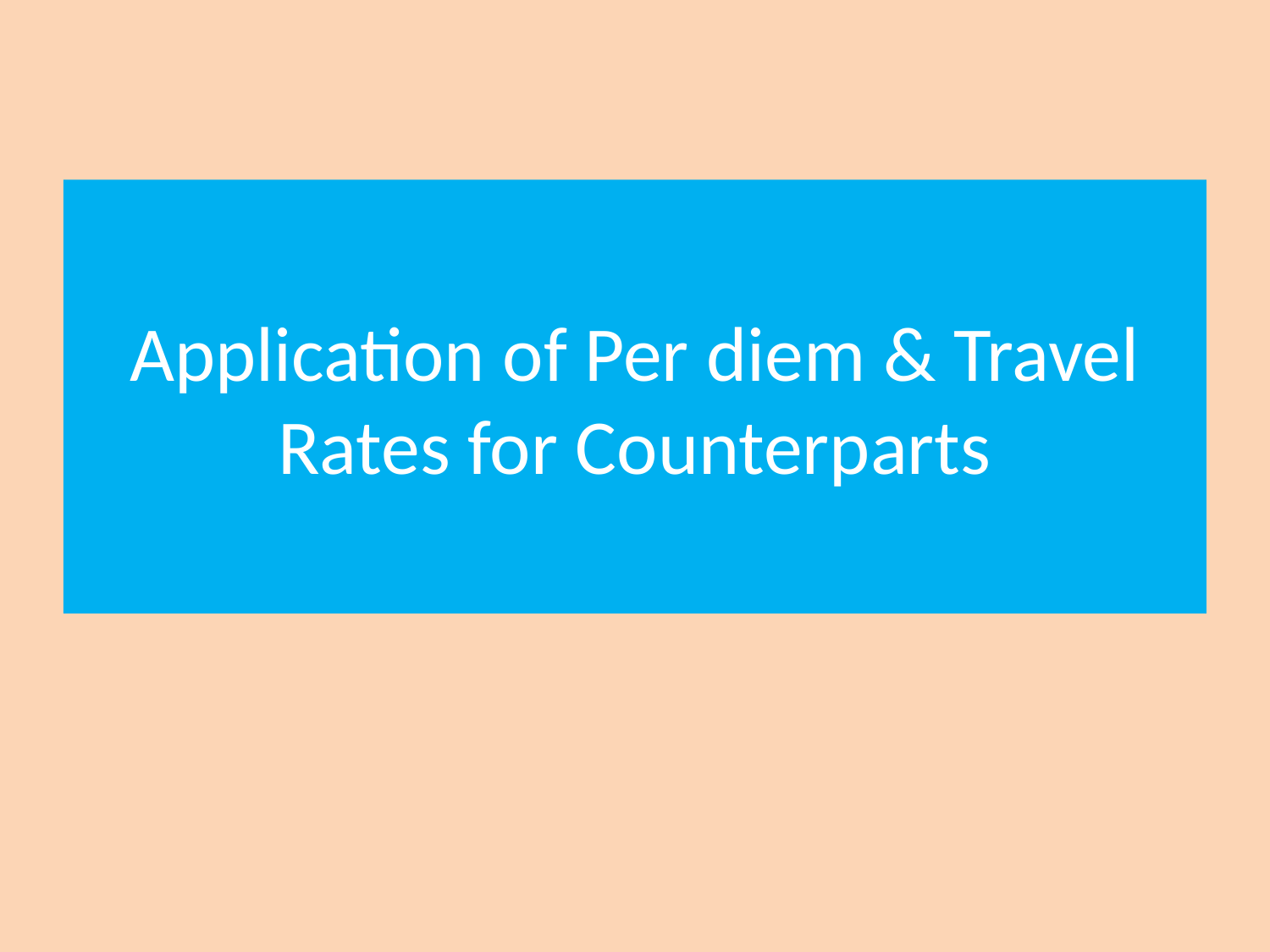

Application of Per diem & Travel Rates for Counterparts